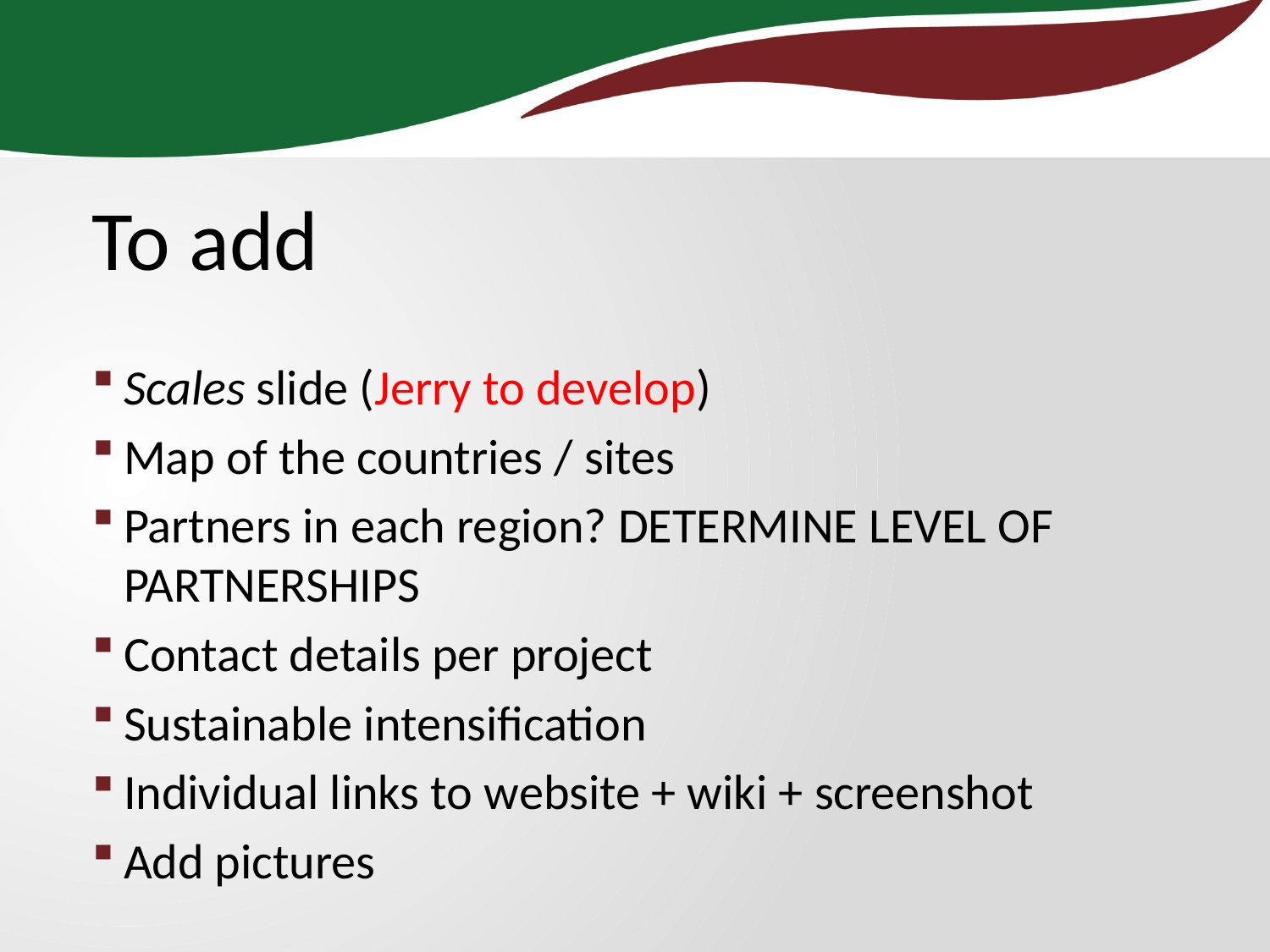

To add
Scales slide (Jerry to develop)
Map of the countries / sites
Partners in each region? DETERMINE LEVEL OF PARTNERSHIPS
Contact details per project
Sustainable intensification
Individual links to website + wiki + screenshot
Add pictures